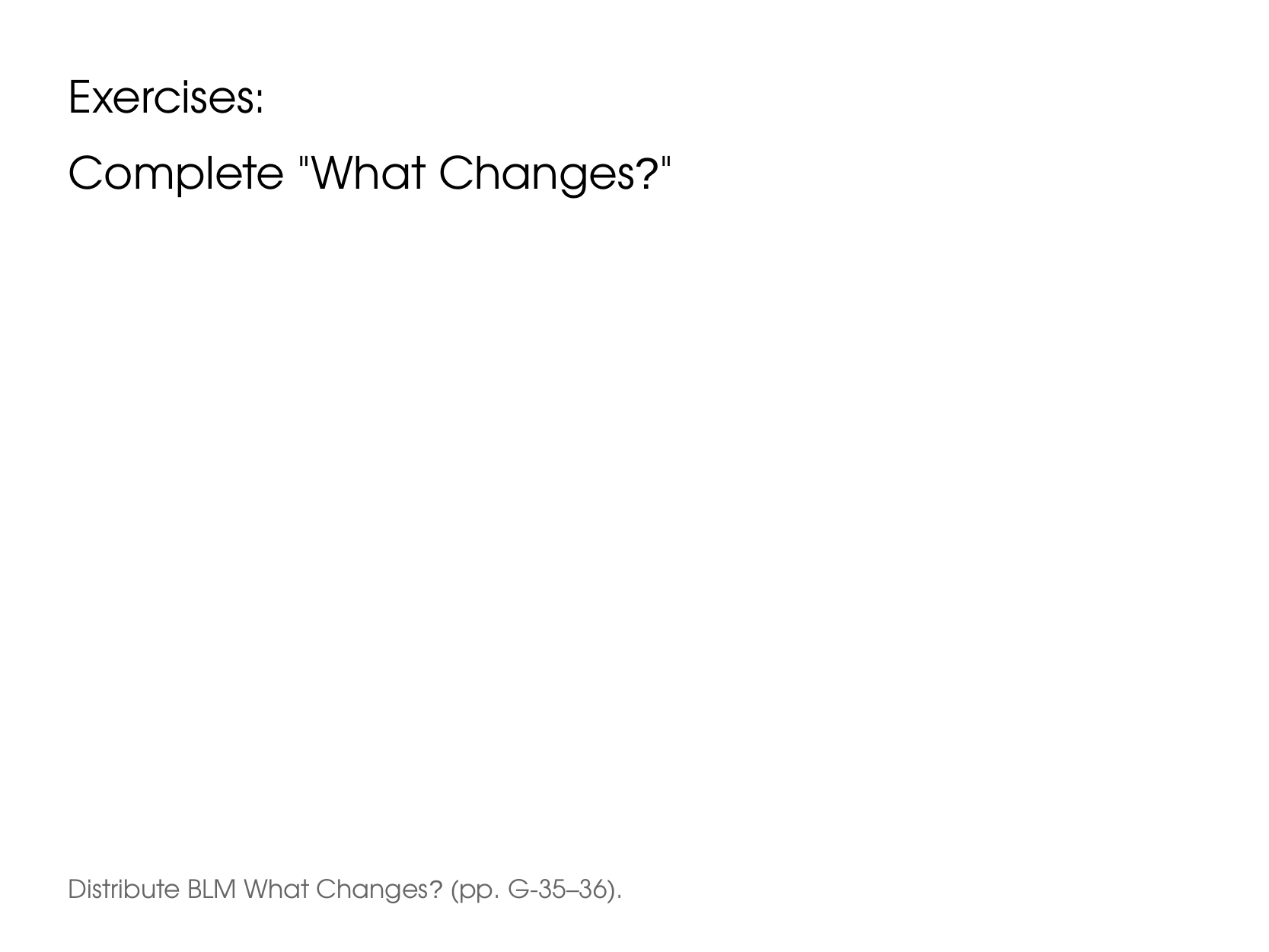

Exercises:
Complete "What Changes?"
Distribute BLM What Changes? (pp. G-35–36).